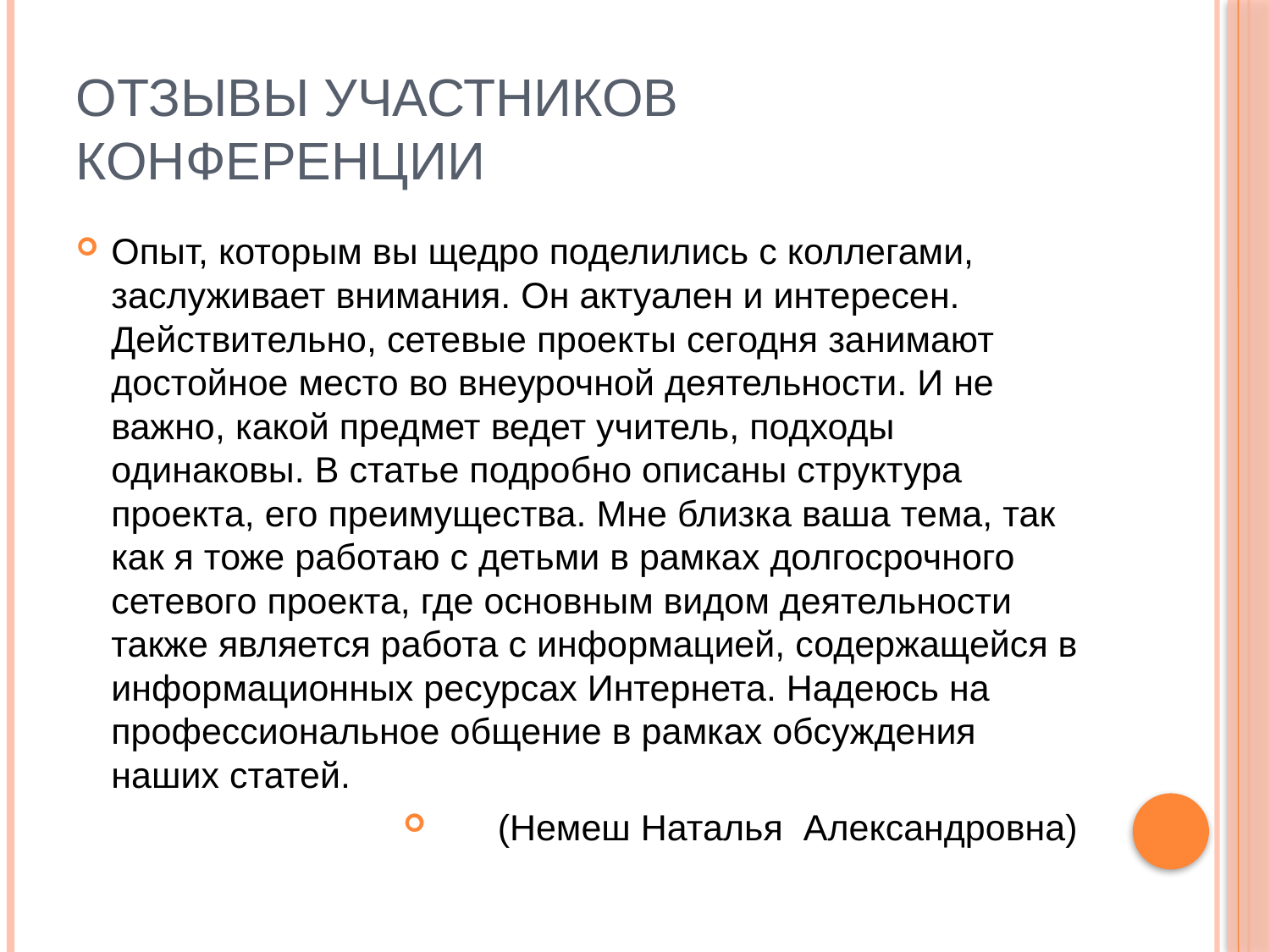

# Отзывы участников конференции
Опыт, которым вы щедро поделились с коллегами, заслуживает внимания. Он актуален и интересен. Действительно, сетевые проекты сегодня занимают достойное место во внеурочной деятельности. И не важно, какой предмет ведет учитель, подходы одинаковы. В статье подробно описаны структура проекта, его преимущества. Мне близка ваша тема, так как я тоже работаю с детьми в рамках долгосрочного сетевого проекта, где основным видом деятельности также является работа с информацией, содержащейся в информационных ресурсах Интернета. Надеюсь на профессиональное общение в рамках обсуждения наших статей.
(Немеш Наталья  Александровна)